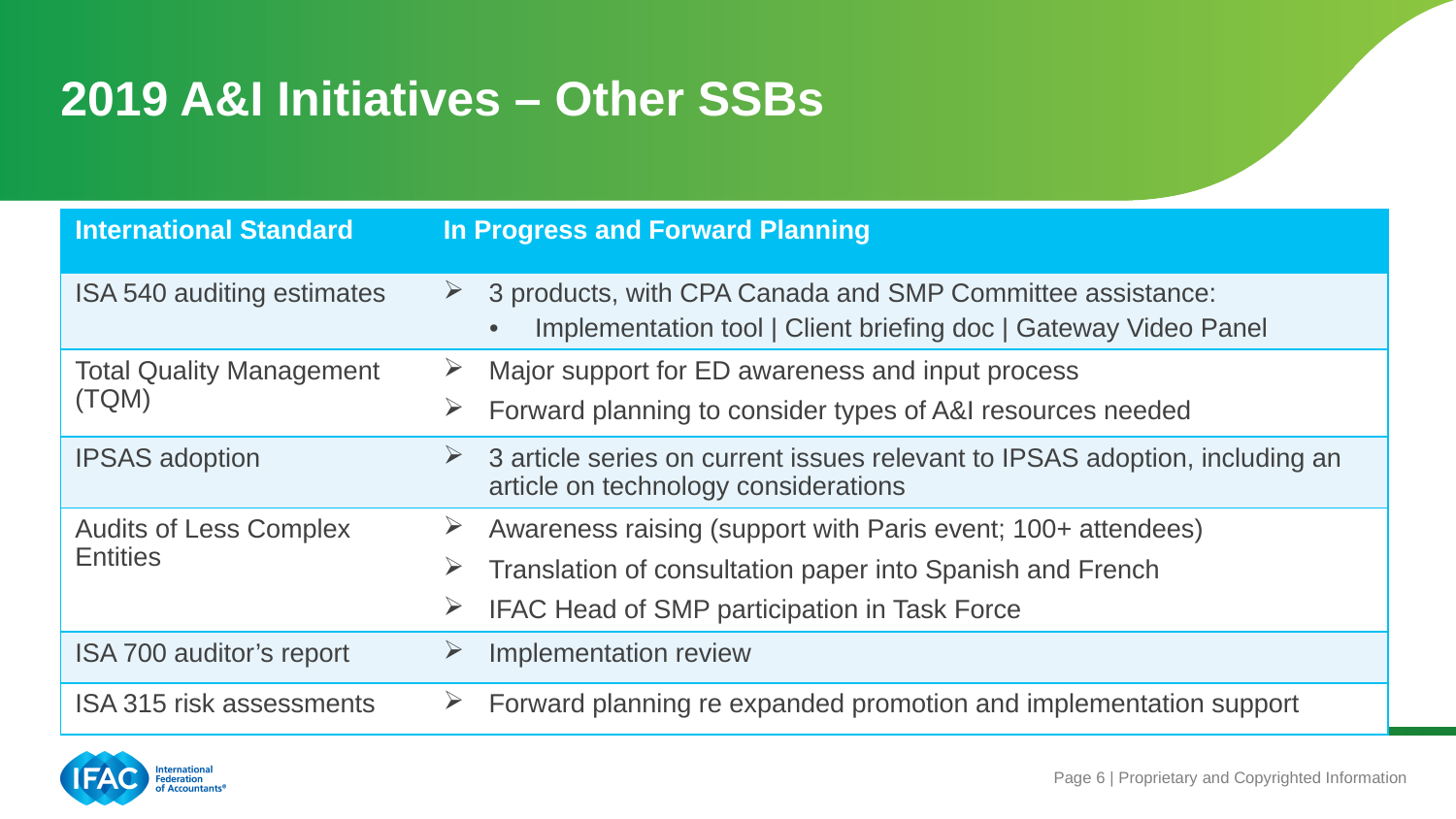

# 2019 A&I Initiatives – Other SSBs
| International Standard | In Progress and Forward Planning |
| --- | --- |
| ISA 540 auditing estimates | 3 products, with CPA Canada and SMP Committee assistance: Implementation tool | Client briefing doc | Gateway Video Panel |
| Total Quality Management (TQM) | Major support for ED awareness and input process  Forward planning to consider types of A&I resources needed |
| IPSAS adoption | 3 article series on current issues relevant to IPSAS adoption, including an article on technology considerations |
| Audits of Less Complex Entities | Awareness raising (support with Paris event; 100+ attendees)             Translation of consultation paper into Spanish and French  IFAC Head of SMP participation in Task Force |
| ISA 700 auditor’s report | Implementation review |
| ISA 315 risk assessments | Forward planning re expanded promotion and implementation support |